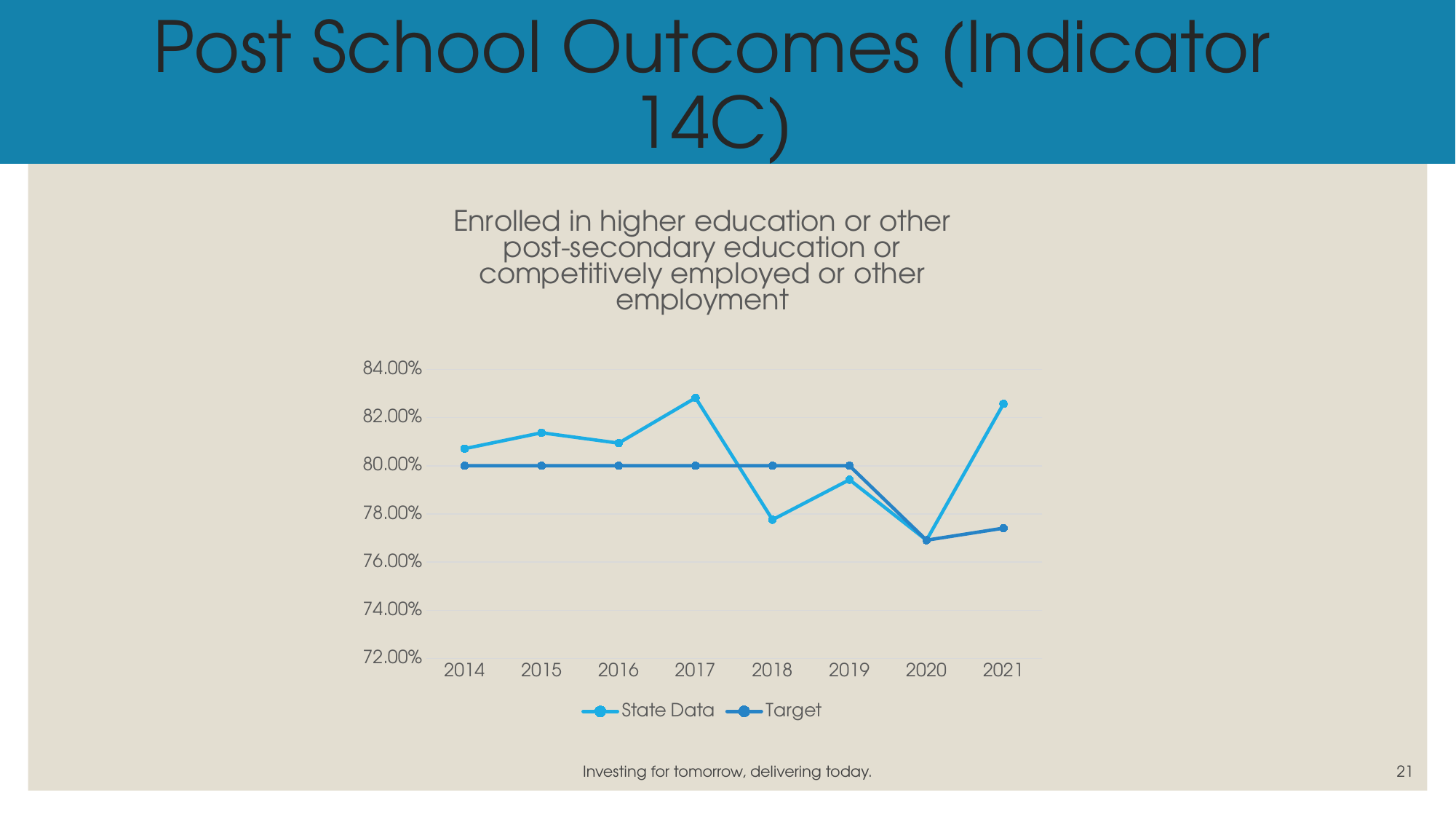

# Post School Outcomes (Indicator 14C)

### Chart: Enrolled in higher education or other post-secondary education or competitively employed or other employment

| Category | State Data | Target |
|---|---|---|
| 2014 | 0.8071 | 0.8 |
| 2015 | 0.8137 | 0.8 |
| 2016 | 0.8094 | 0.8 |
| 2017 | 0.8282 | 0.8 |
| 2018 | 0.7776 | 0.8 |
| 2019 | 0.7942 | 0.8 |
| 2020 | 0.7691 | 0.7691 |
| 2021 | 0.8257 | 0.7741 |
Investing for tomorrow, delivering today.
21